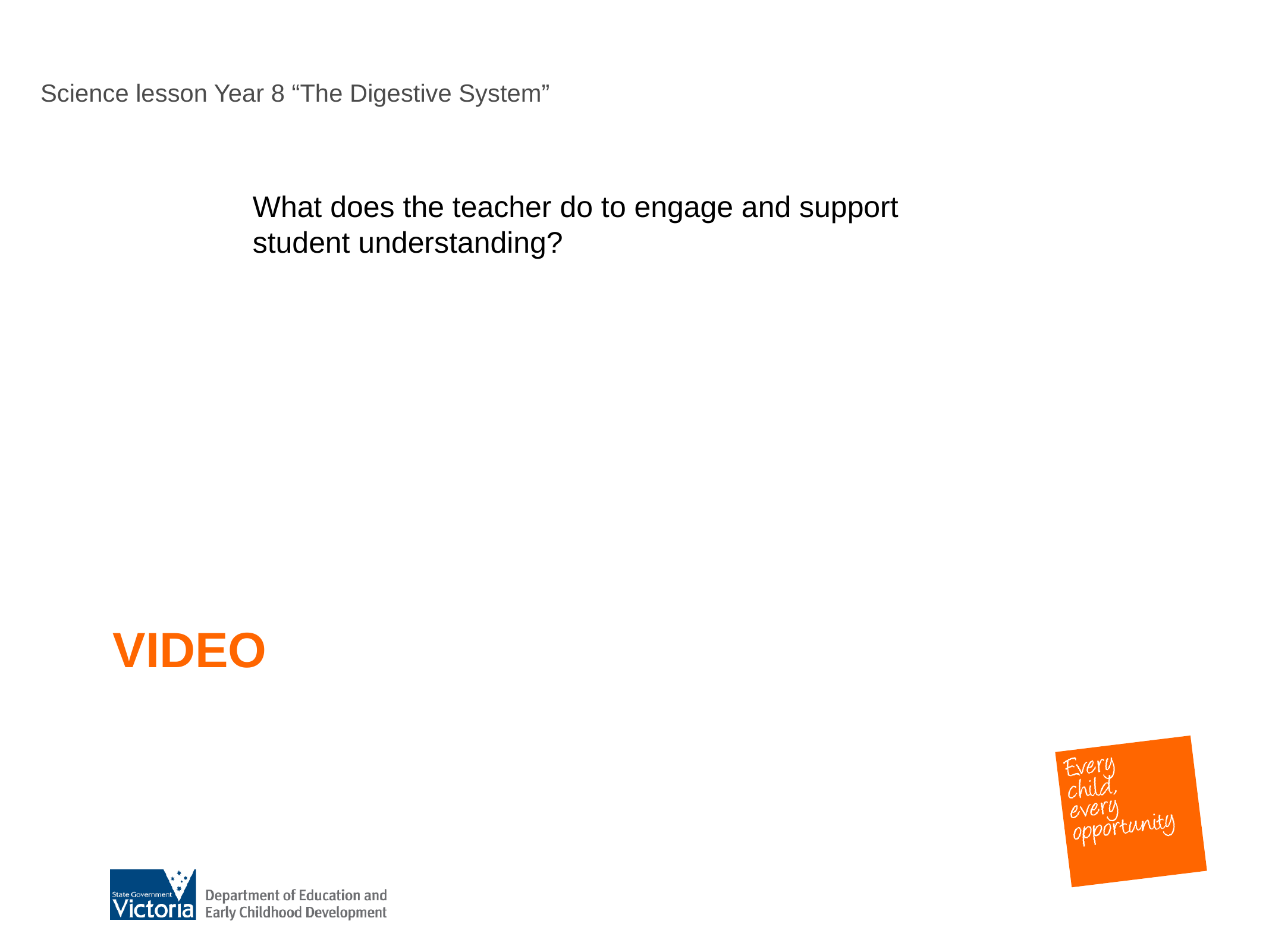

Science lesson Year 8 “The Digestive System”
What does the teacher do to engage and support student understanding?

# video